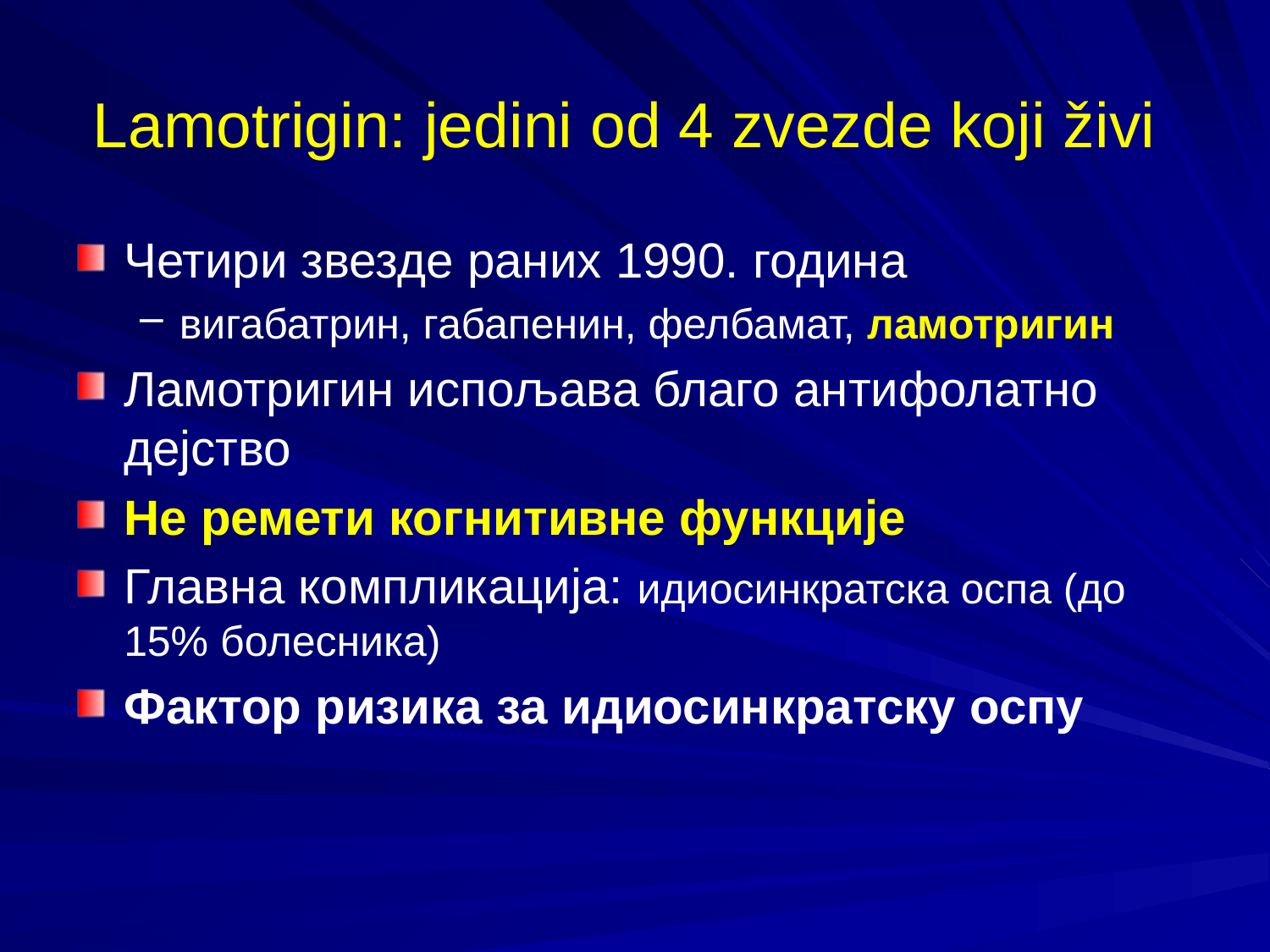

Lamotrigin: jedini od 4 zvezde koji živi
Четири звезде раних 1990. година
вигабатрин, габапенин, фелбамат, ламотригин
Ламотригин испољава благо антифолатно дејство
Не ремети когнитивне функције
Главна компликација: идиосинкратска оспа (до 15% болесника)
Фактор ризика за идиосинкратску оспу